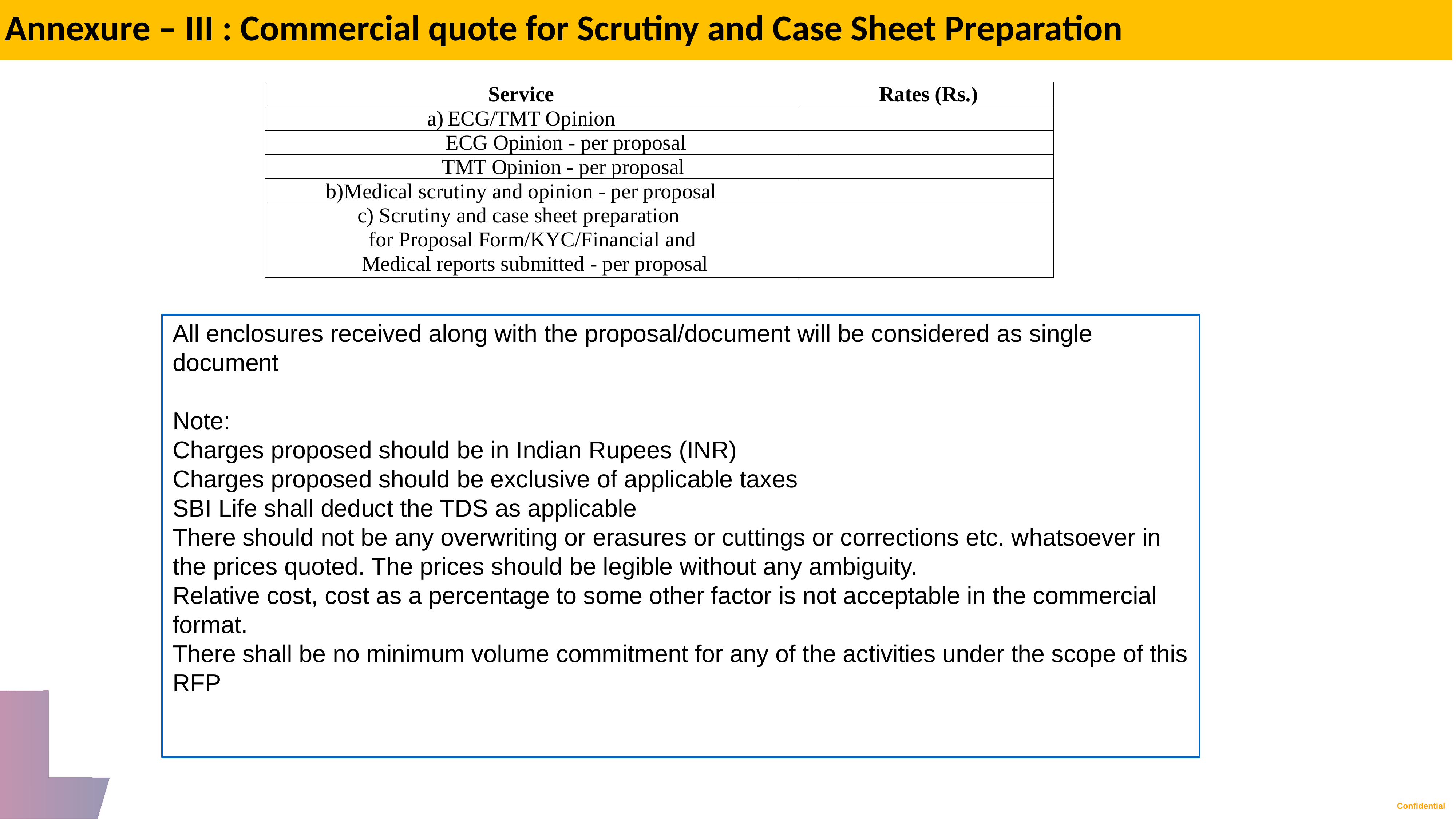

Annexure – III : Commercial quote for Scrutiny and Case Sheet Preparation
| Service |  | Rates (Rs.) |
| --- | --- | --- |
| ECG/TMT Opinion |  |  |
| ECG Opinion - per proposal |  |  |
| TMT Opinion - per proposal |  |  |
| b)Medical scrutiny and opinion - per proposal |  |  |
| c) Scrutiny and case sheet preparation for Proposal Form/KYC/Financial and Medical reports submitted - per proposal |  |  |
All enclosures received along with the proposal/document will be considered as single document

Note:
Charges proposed should be in Indian Rupees (INR)
Charges proposed should be exclusive of applicable taxes
SBI Life shall deduct the TDS as applicable
There should not be any overwriting or erasures or cuttings or corrections etc. whatsoever in the prices quoted. The prices should be legible without any ambiguity.
Relative cost, cost as a percentage to some other factor is not acceptable in the commercial format.
There shall be no minimum volume commitment for any of the activities under the scope of this RFP